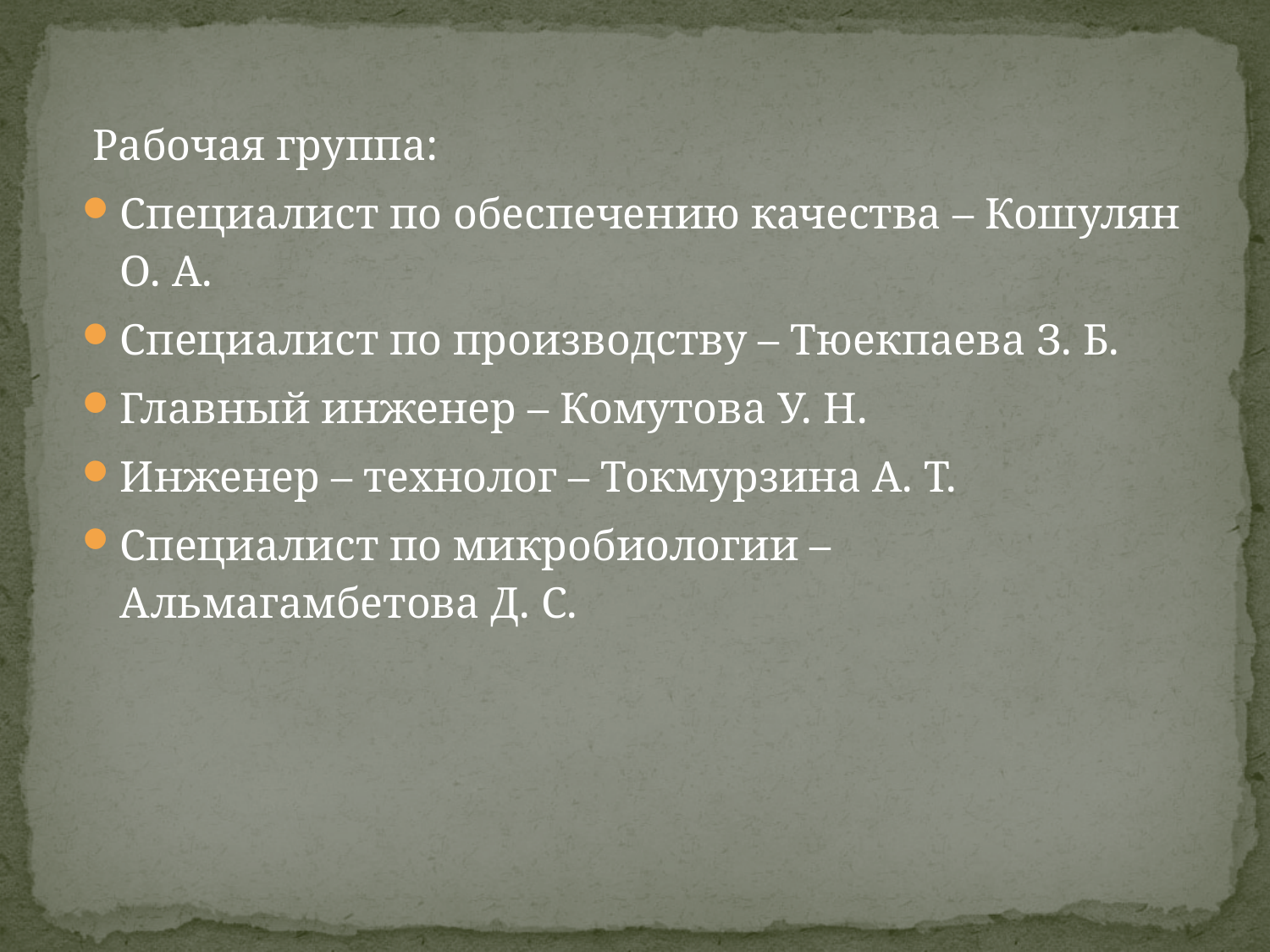

Рабочая группа:
Специалист по обеспечению качества – Кошулян О. А.
Специалист по производству – Тюекпаева З. Б.
Главный инженер – Комутова У. Н.
Инженер – технолог – Токмурзина А. Т.
Специалист по микробиологии – Альмагамбетова Д. С.